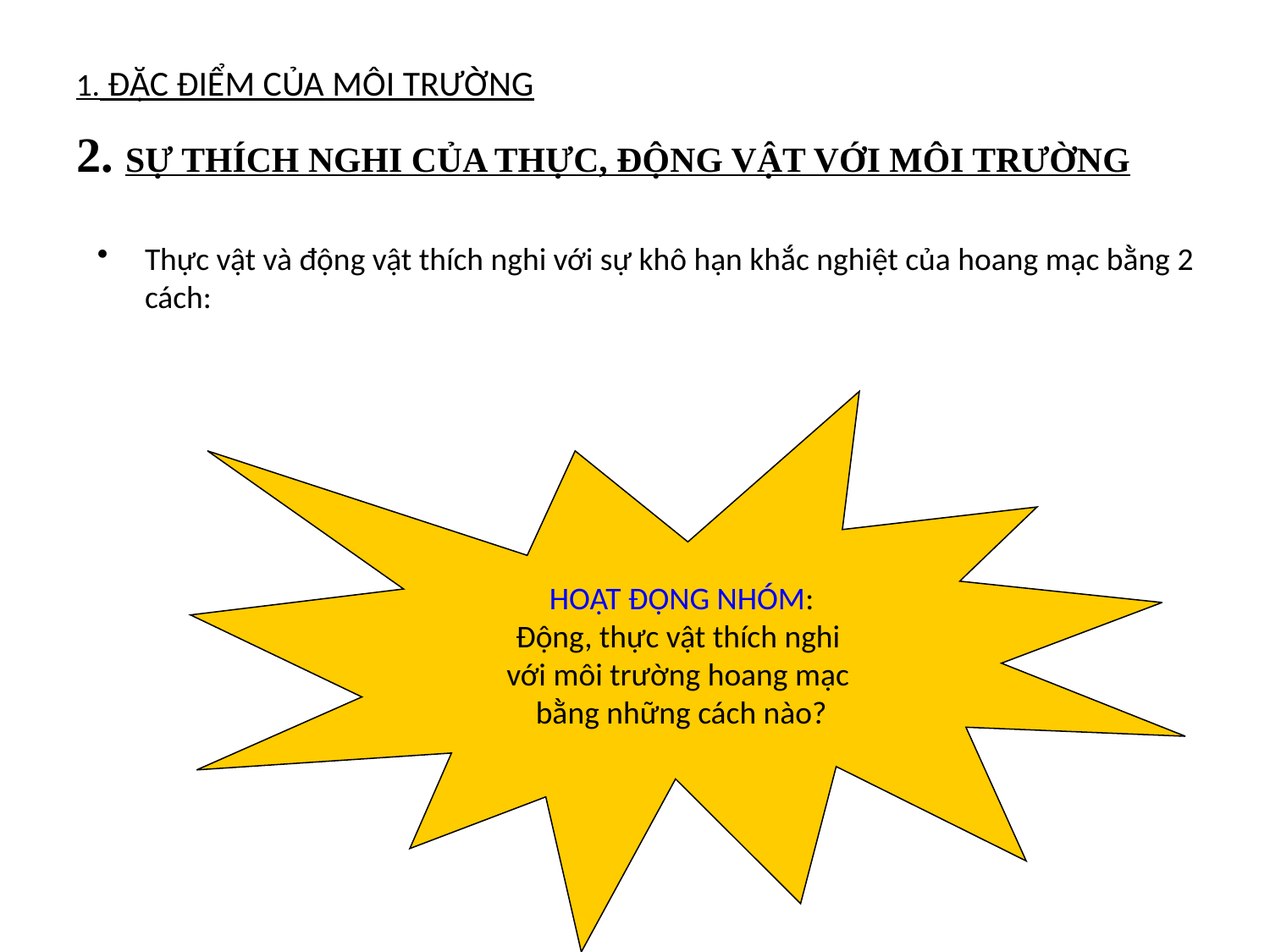

1. ĐẶC ĐIỂM CỦA MÔI TRƯỜNG
2. SỰ THÍCH NGHI CỦA THỰC, ĐỘNG VẬT VỚI MÔI TRƯỜNG
Thực vật và động vật thích nghi với sự khô hạn khắc nghiệt của hoang mạc bằng 2 cách:

HOẠT ĐỘNG NHÓM:
Động, thực vật thích nghi
với môi trường hoang mạc
bằng những cách nào?